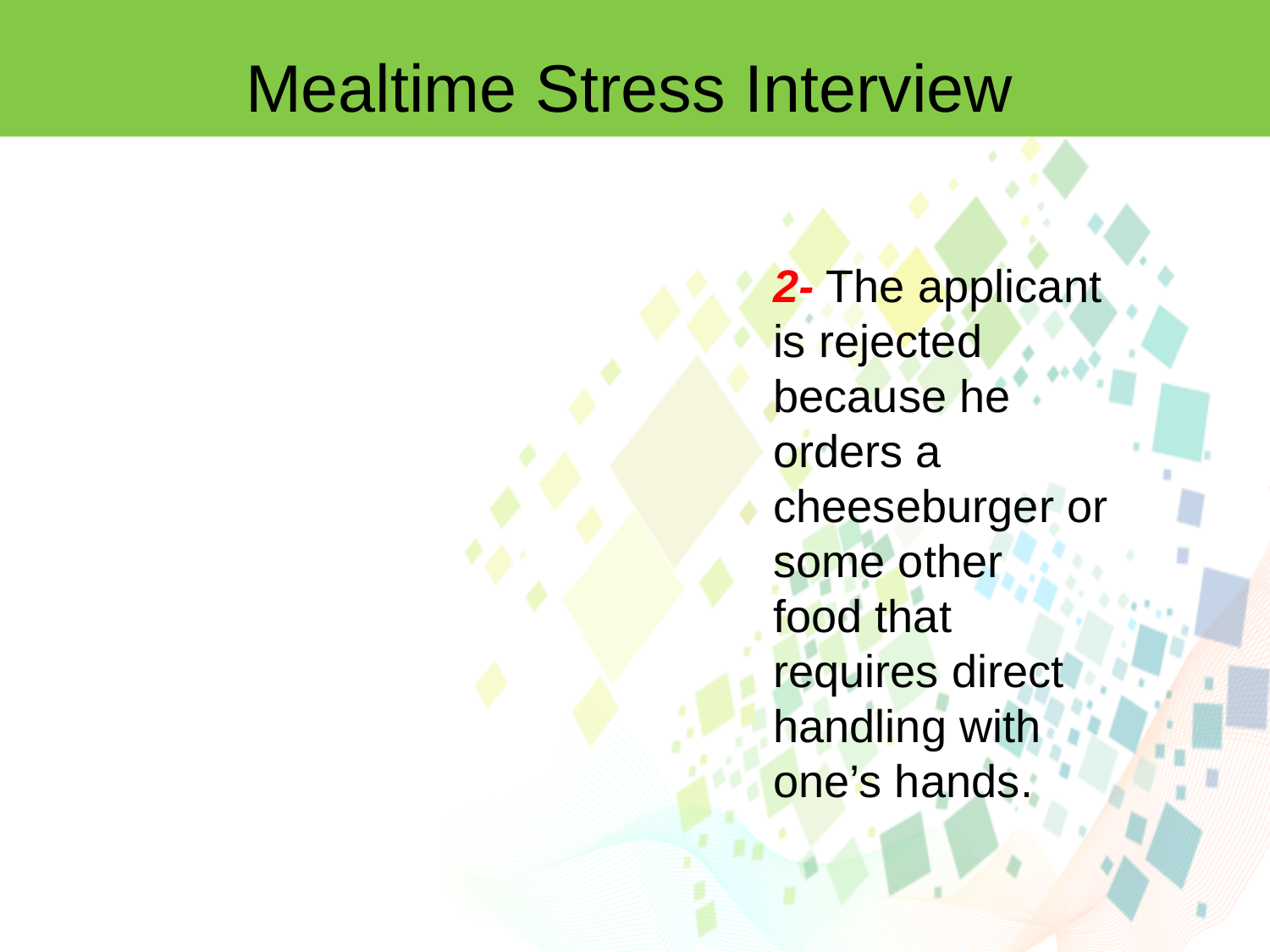

Mealtime Stress Interview
2- The applicant is rejected because he orders a cheeseburger or some other
food that requires direct handling with one’s hands.